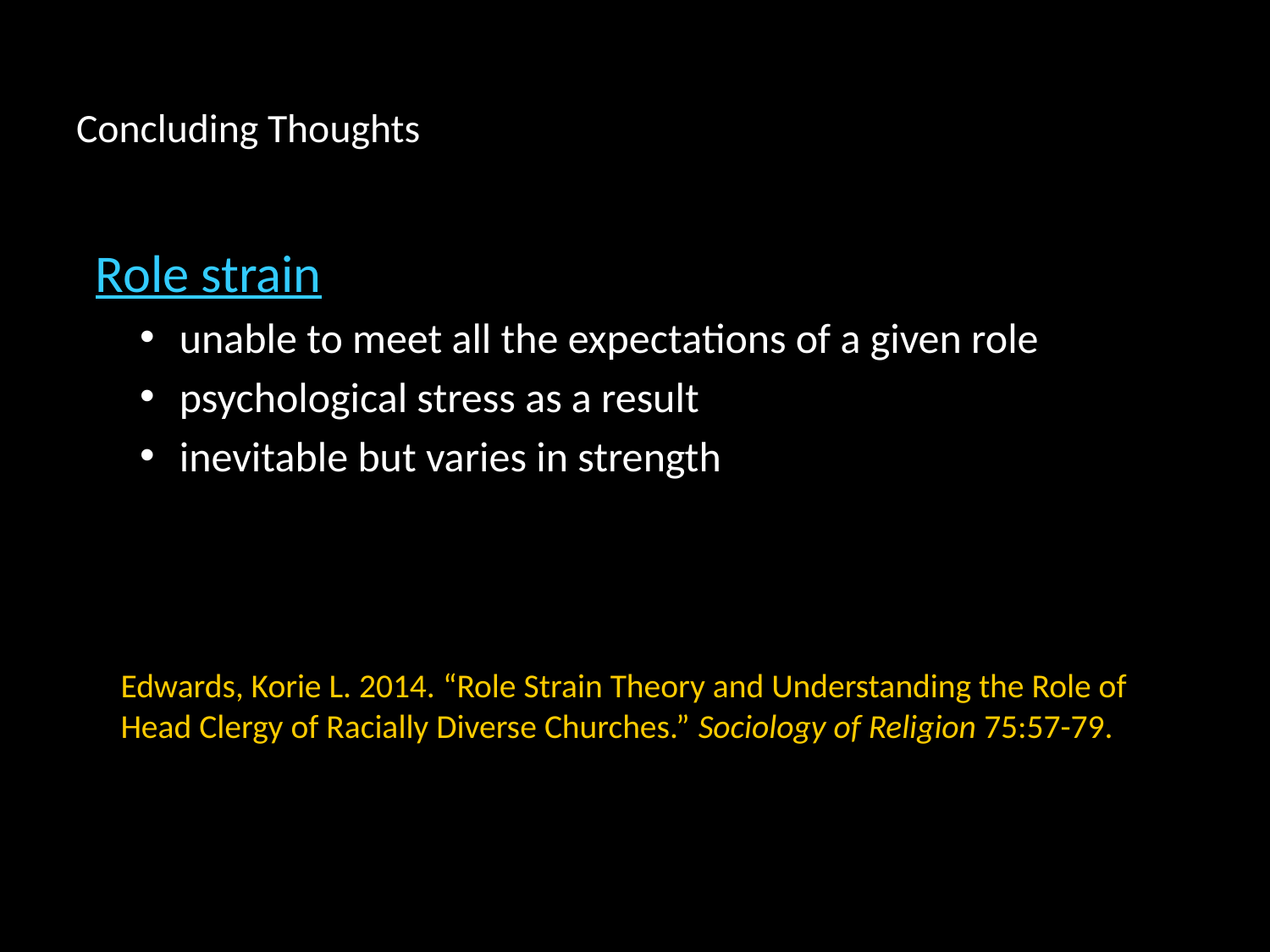

# Concluding Thoughts
Role strain
unable to meet all the expectations of a given role
psychological stress as a result
inevitable but varies in strength

Edwards, Korie L. 2014. “Role Strain Theory and Understanding the Role of Head Clergy of Racially Diverse Churches.” Sociology of Religion 75:57-79.